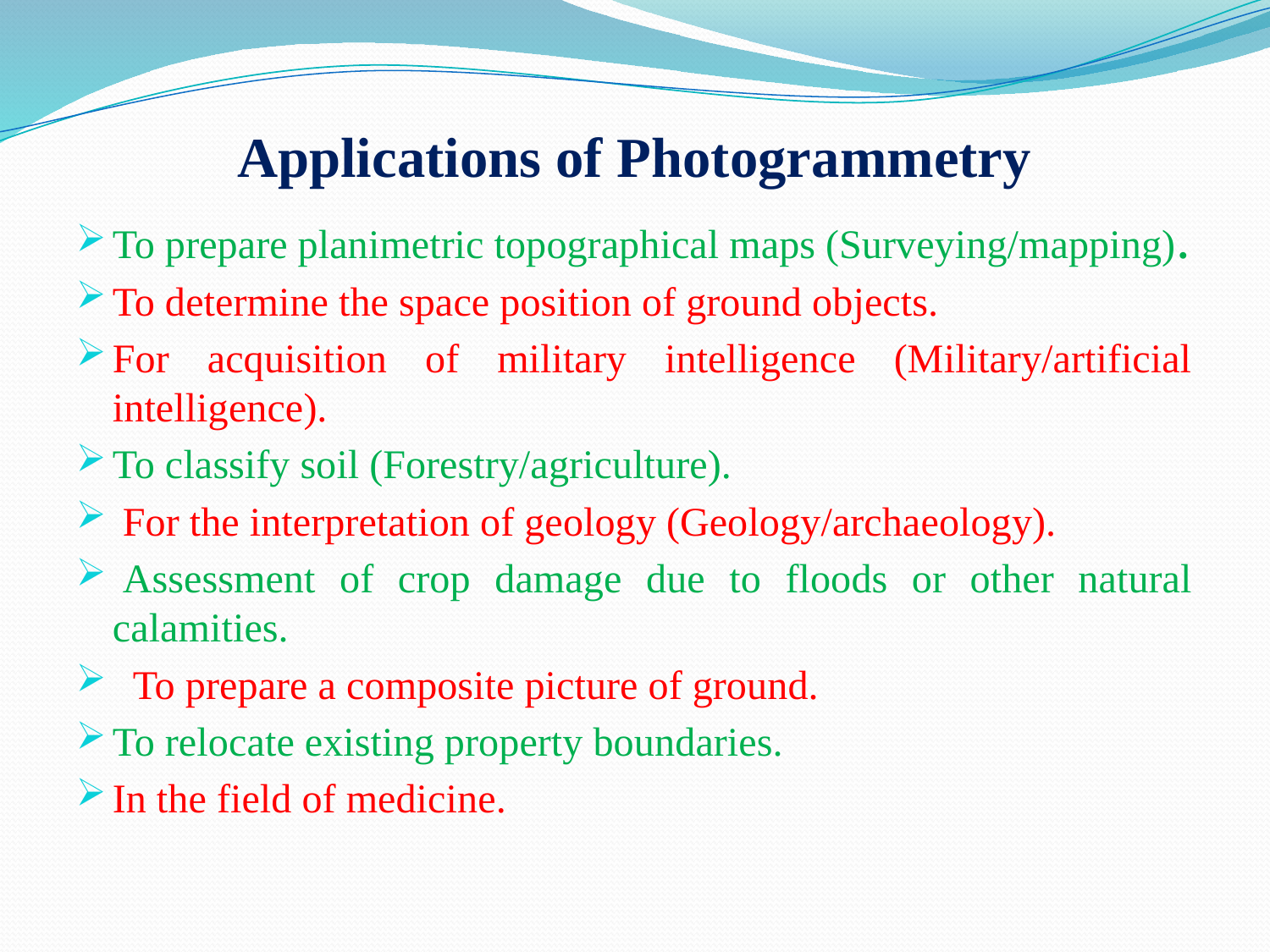

# Applications of Photogrammetry
To prepare planimetric topographical maps (Surveying/mapping).
To determine the space position of ground objects.
For acquisition of military intelligence (Military/artificial intelligence).
To classify soil (Forestry/agriculture).
 For the interpretation of geology (Geology/archaeology).
 Assessment of crop damage due to floods or other natural calamities.
  To prepare a composite picture of ground.
To relocate existing property boundaries.
In the field of medicine.